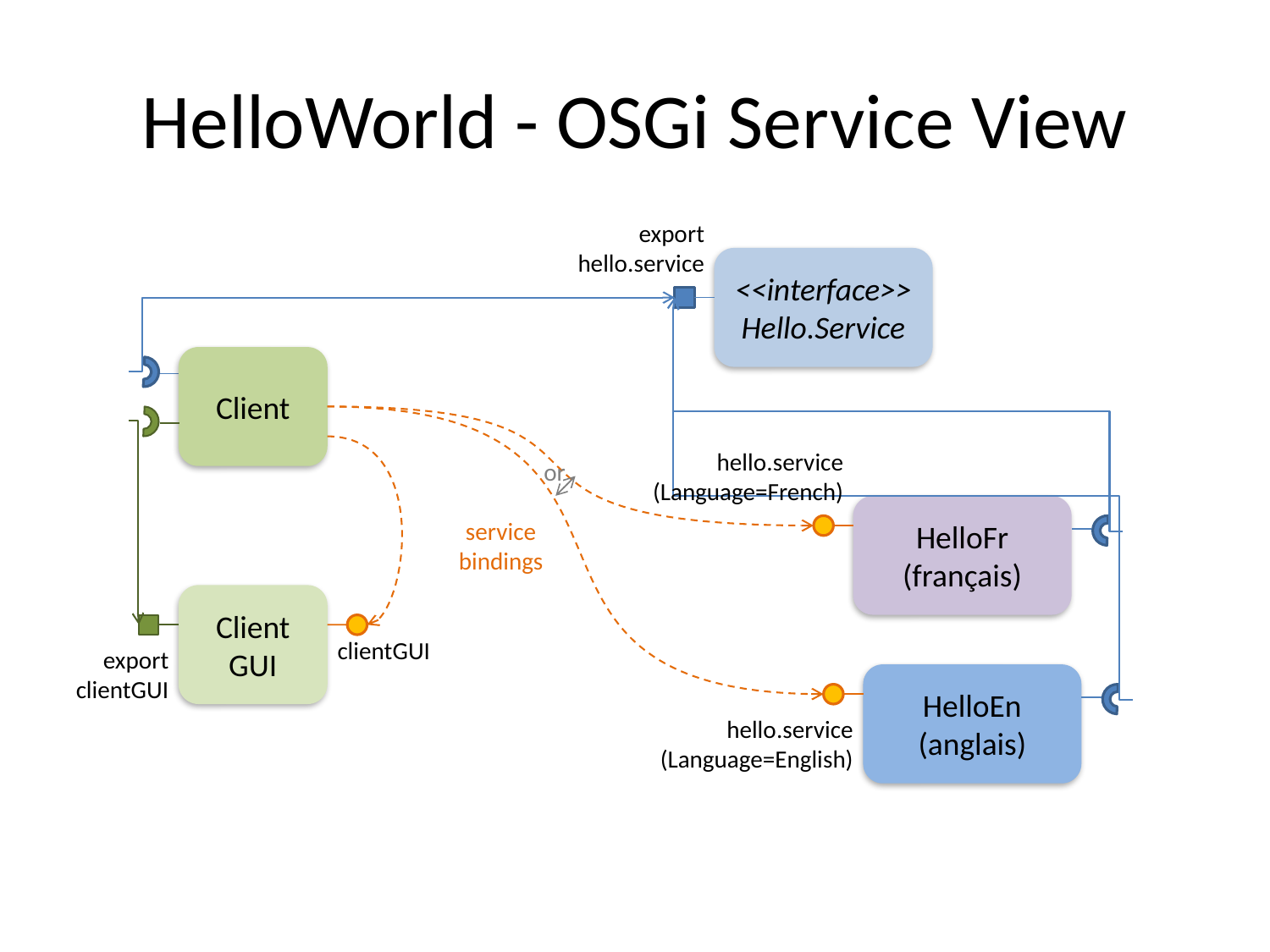

# HelloWorld - OSGi Service View
export
hello.service
<<interface>>Hello.Service

Client

hello.service
(Language=French)
or
HelloFr
(français)
service bindings

Client
GUI

clientGUI
export clientGUI
HelloEn
(anglais)

hello.service
(Language=English)